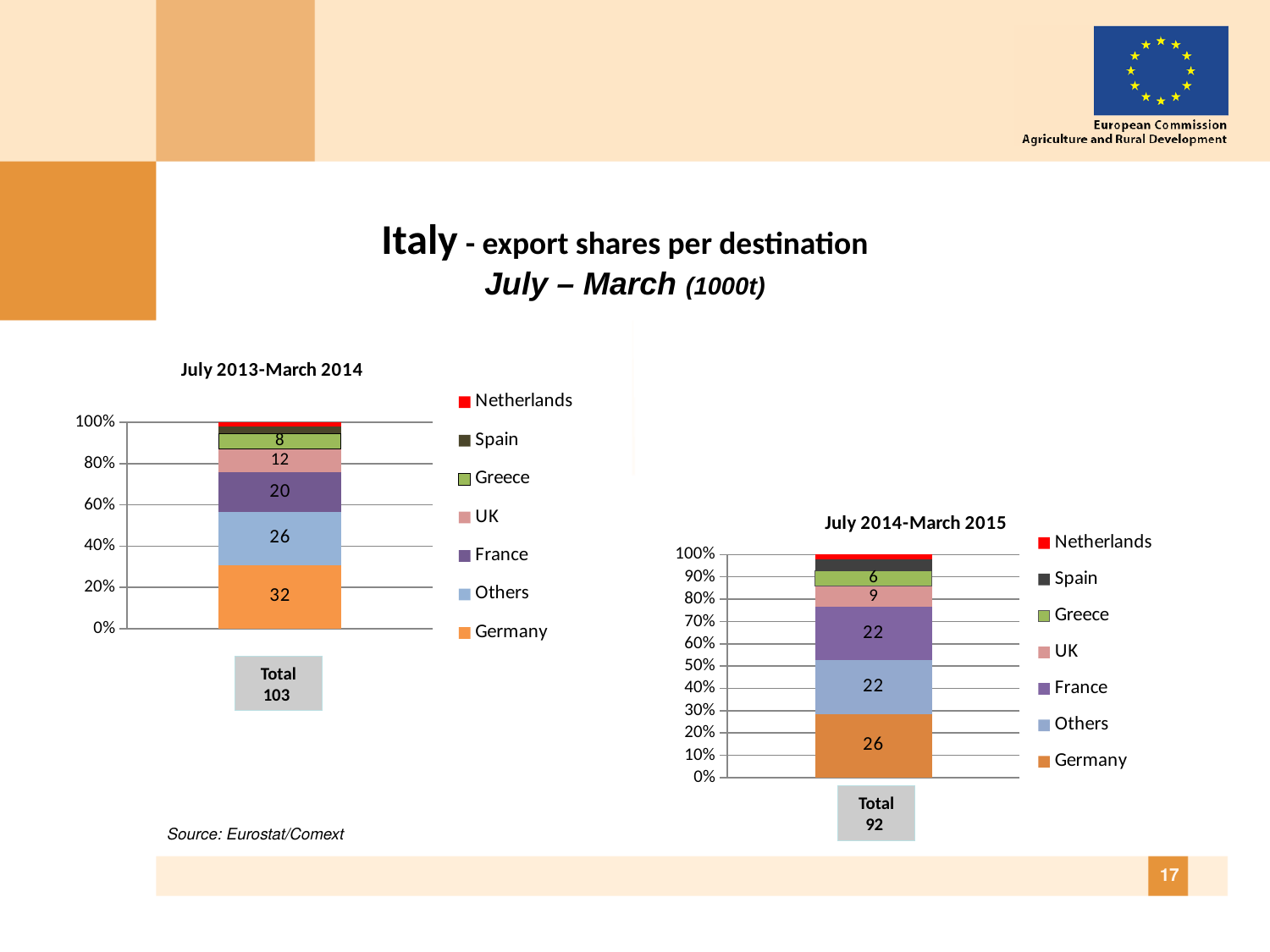

Italy - export shares per destination
July – March (1000t)

### Chart: July 2013-March 2014

| Category | Germany | Others | France | UK | Greece | Spain | Netherlands |
|---|---|---|---|---|---|---|---|

### Chart: July 2014-March 2015

| Category | Germany | Others | France | UK | Greece | Spain | Netherlands |
|---|---|---|---|---|---|---|---|
Total 103
Total 92
Source: Eurostat/Comext
17